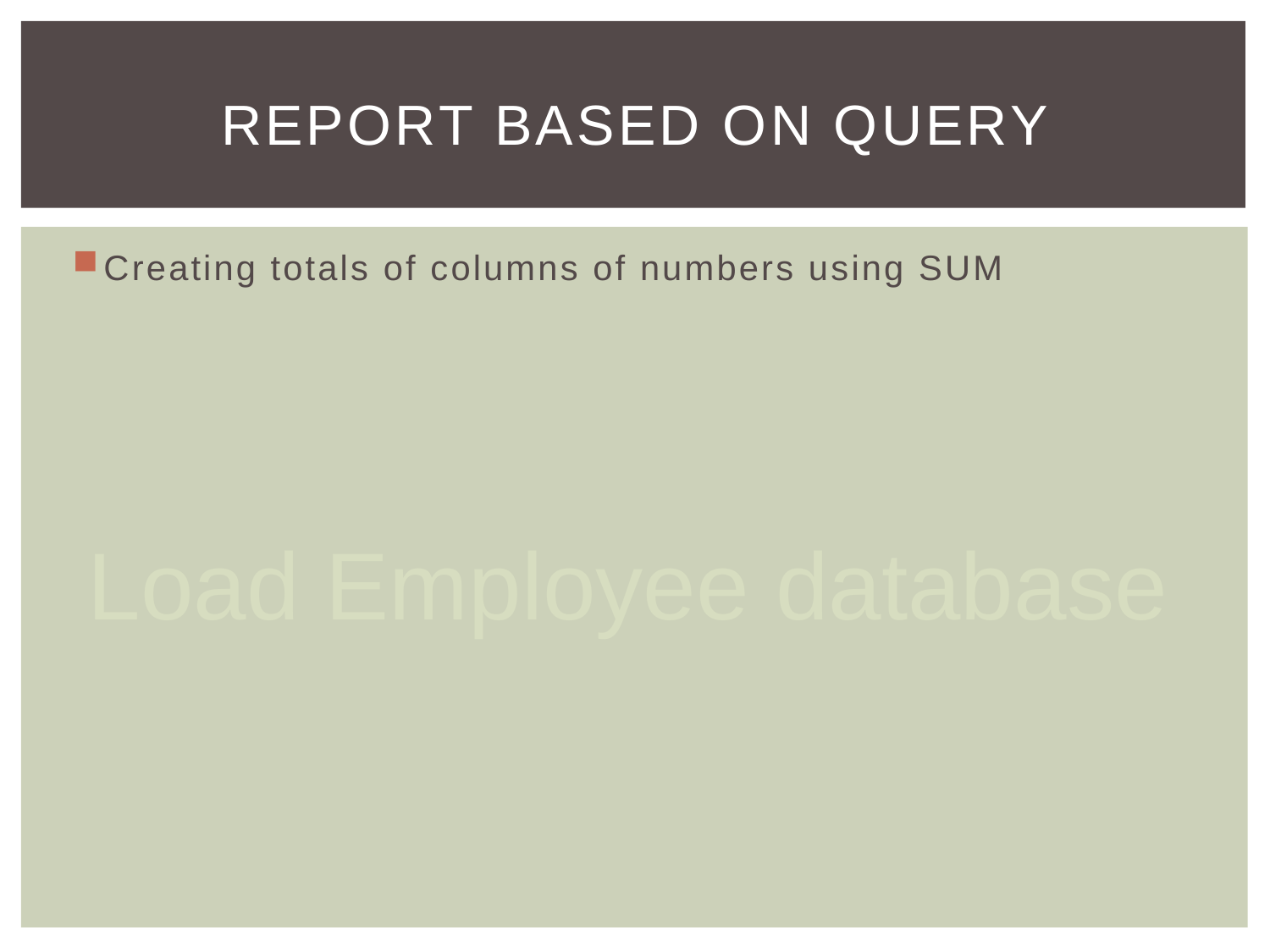

# Report based on Query
Creating totals of columns of numbers using SUM

Load Employee database